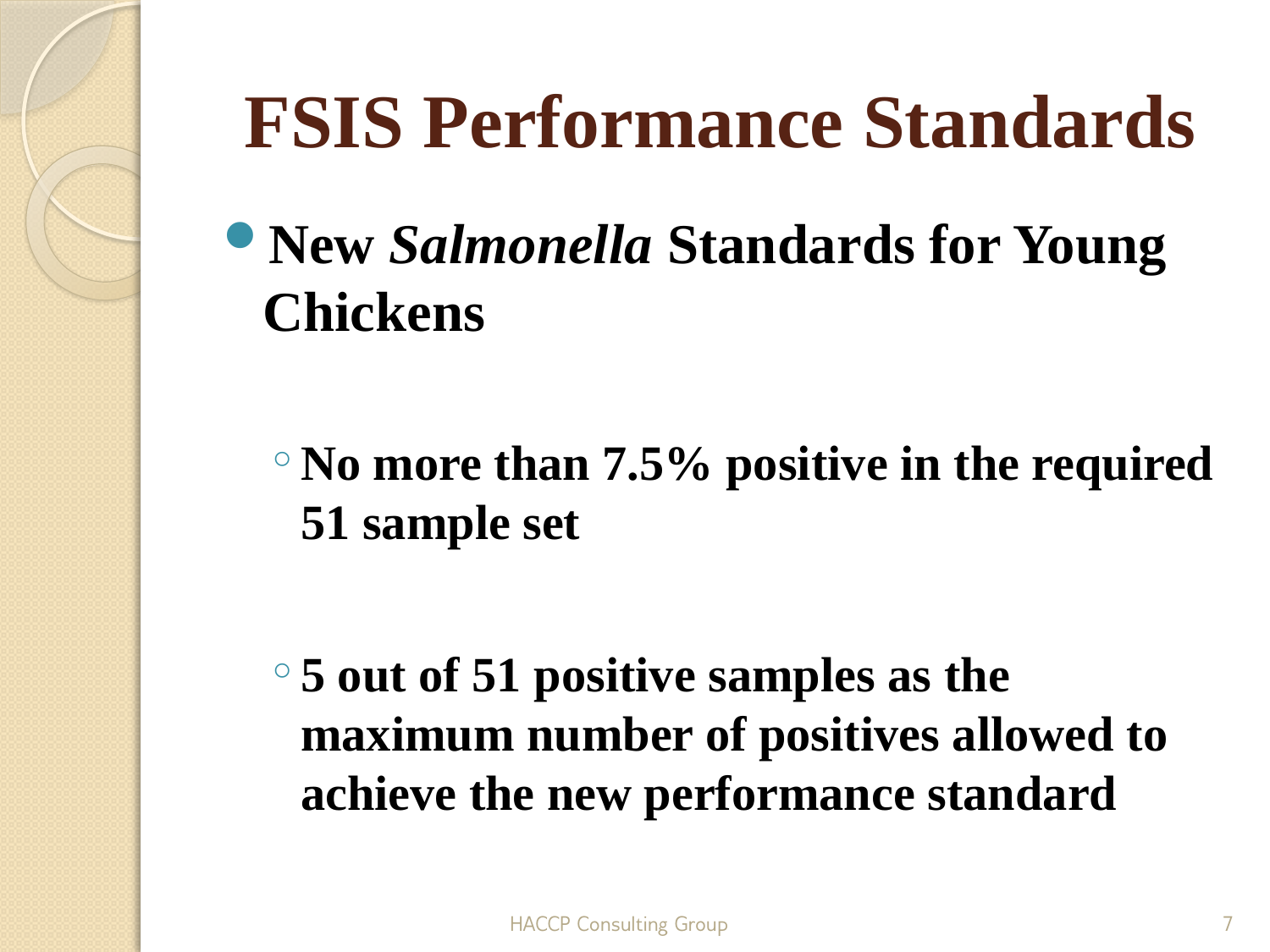

# FSIS Performance Standards
New Salmonella Standards for Young Chickens

No more than 7.5% positive in the required 51 sample set

5 out of 51 positive samples as the maximum number of positives allowed to achieve the new performance standard
HACCP Consulting Group
7